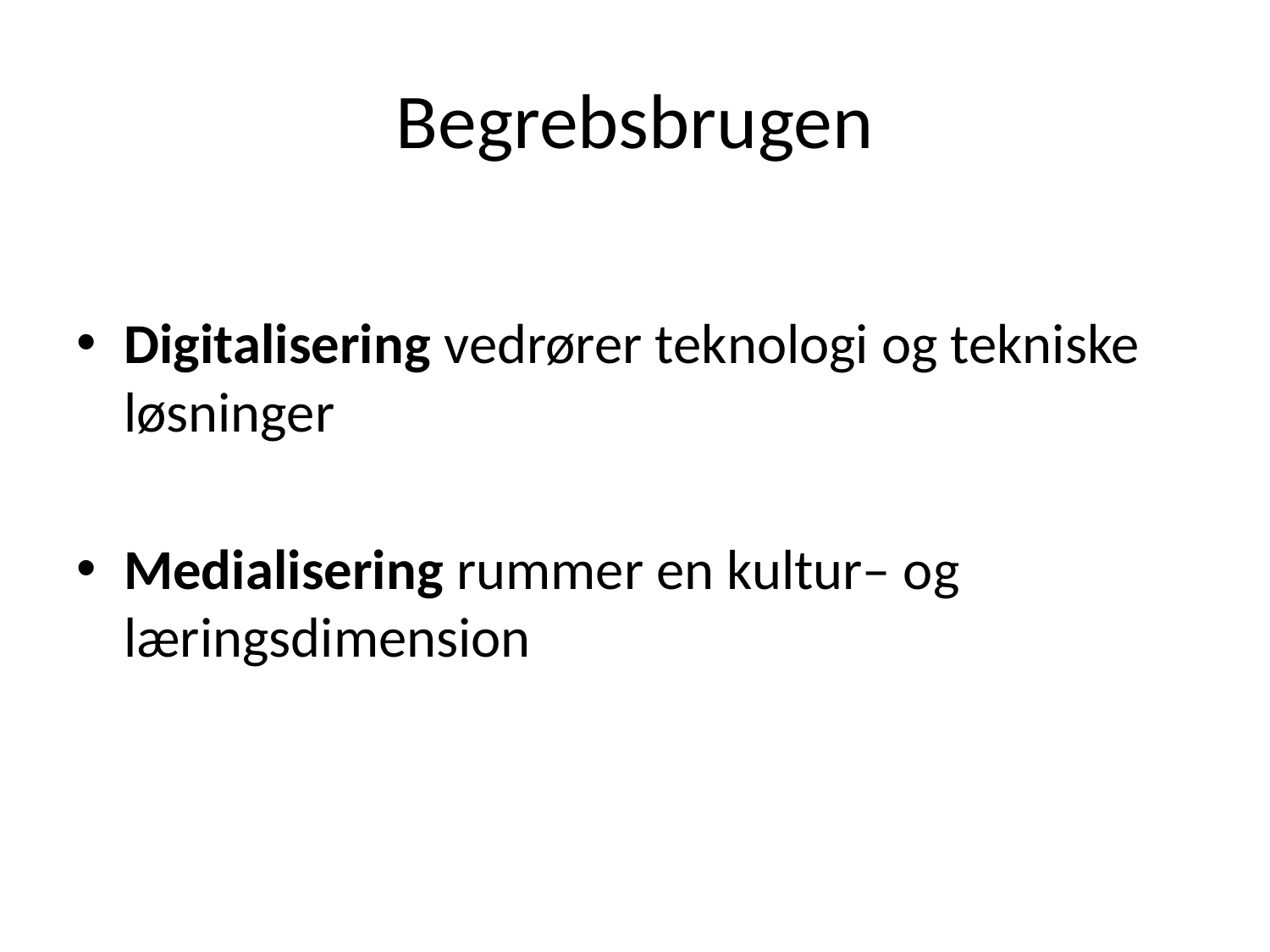

# Begrebsbrugen

Digitalisering vedrører teknologi og tekniske løsninger

Medialisering rummer en kultur– og læringsdimension